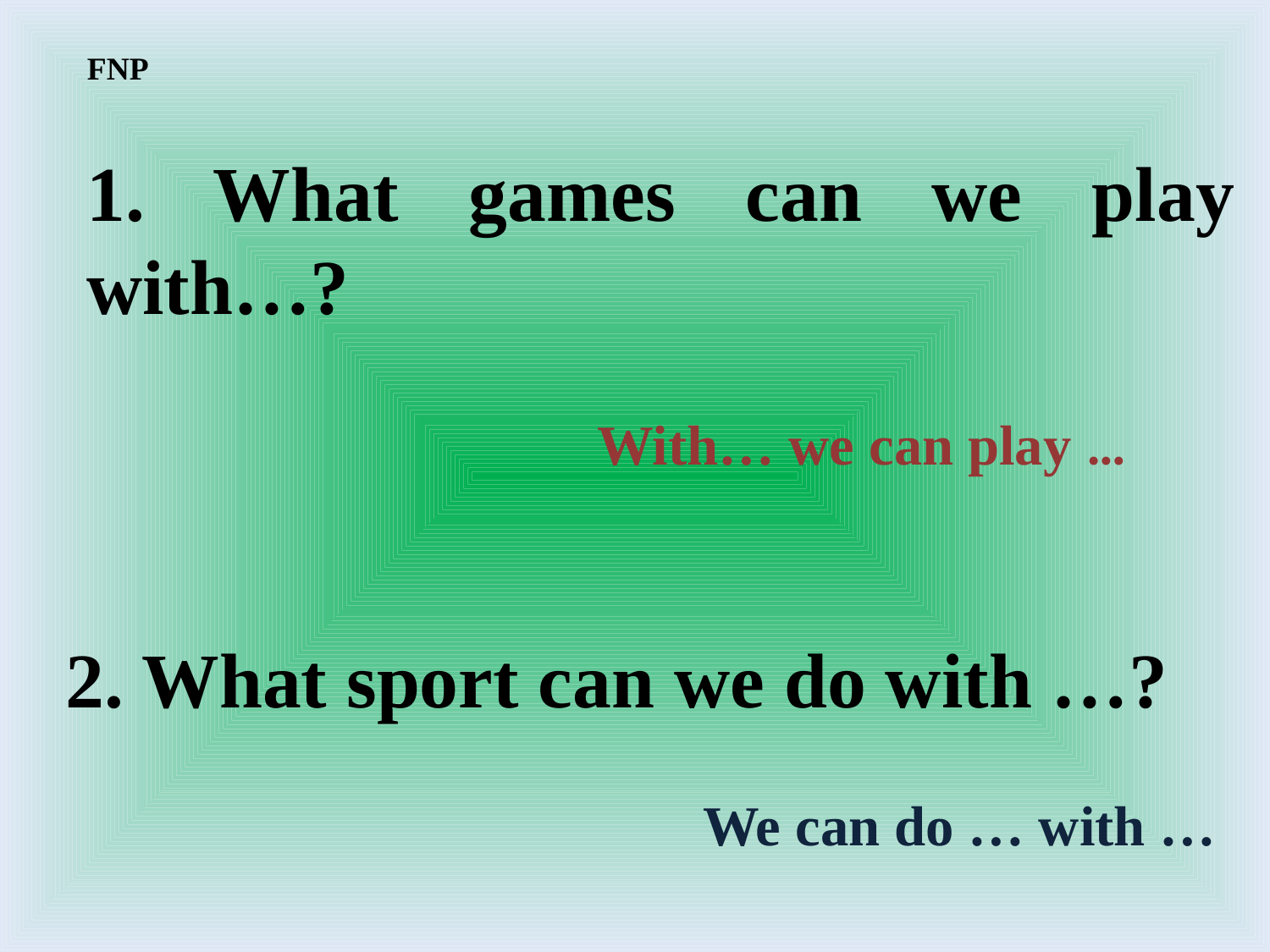

FNP
1. What games can we play with…?
With… we can play …
2. What sport can we do with …?
We can do … with …